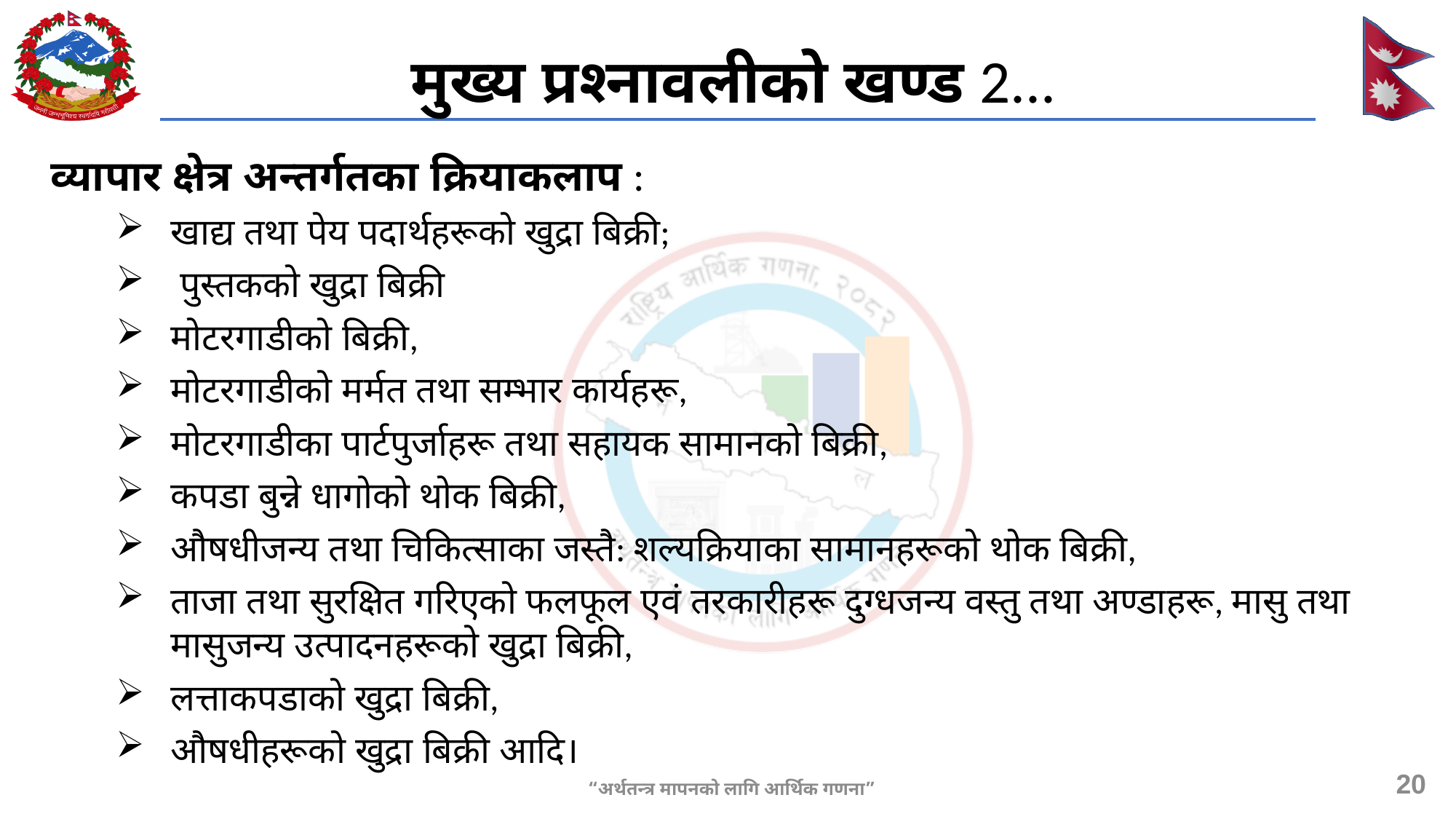

# मुख्य प्रश्नावलीको खण्ड 2...
व्यापार क्षेत्र अन्तर्गतका क्रियाकलाप :
खाद्य तथा पेय पदार्थहरूको खुद्रा बिक्री;
 पुस्तकको खुद्रा बिक्री
मोटरगाडीको बिक्री,
मोटरगाडीको मर्मत तथा सम्भार कार्यहरू,
मोटरगाडीका पार्टपुर्जाहरू तथा सहायक सामानको बिक्री,
कपडा बुन्ने धागोको थोक बिक्री,
औषधीजन्य तथा चिकित्साका जस्तै: शल्यक्रियाका सामानहरूको थोक बिक्री,
ताजा तथा सुरक्षित गरिएको फलफूल एवं तरकारीहरू दुग्धजन्य वस्तु तथा अण्डाहरू, मासु तथा मासुजन्य उत्पादनहरूको खुद्रा बिक्री,
लत्ताकपडाको खुद्रा बिक्री,
औषधीहरूको खुद्रा बिक्री आदि।

20
“अर्थतन्त्र मापनको लागि आर्थिक गणना”